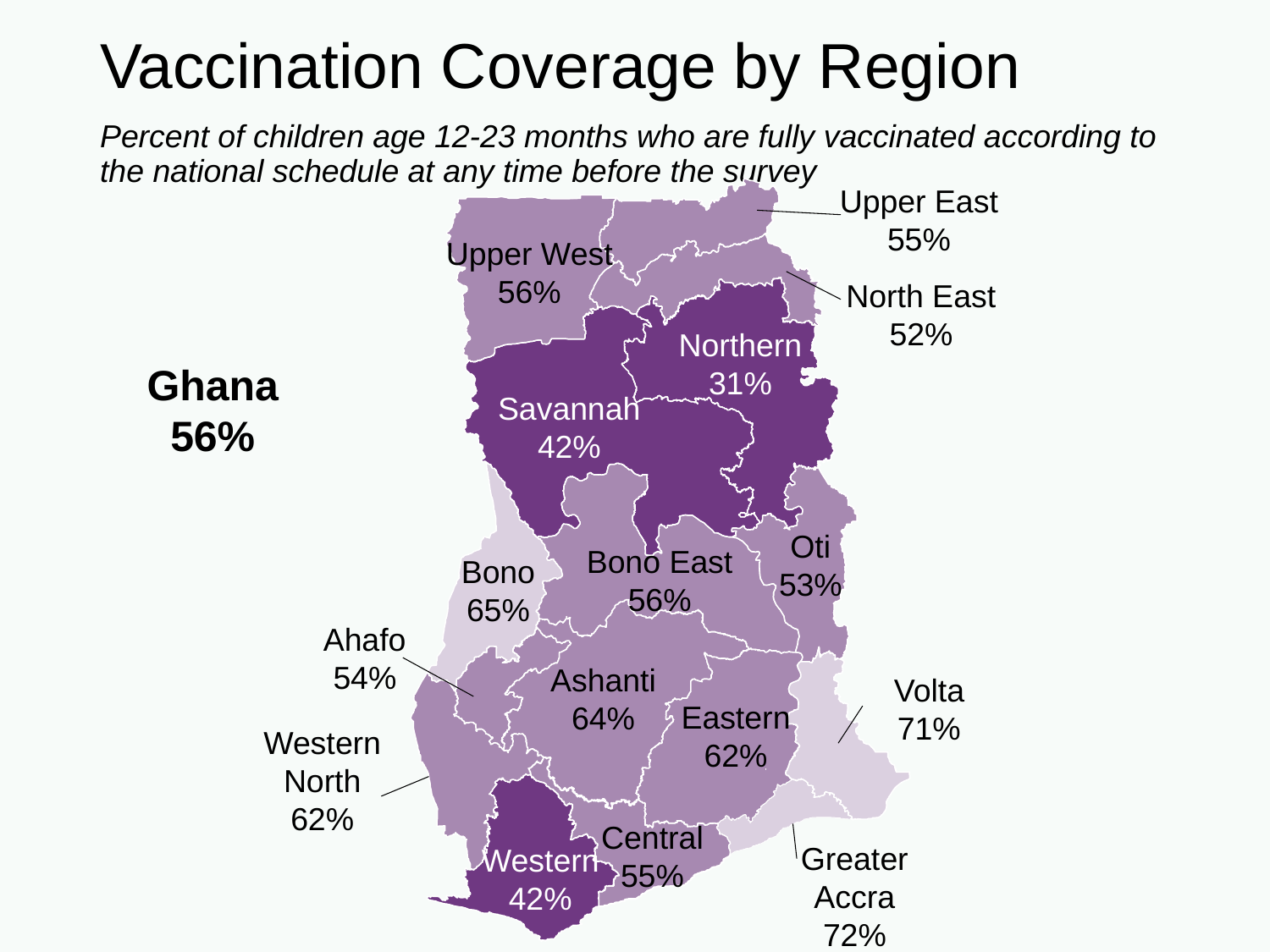

# Vaccination Coverage by Region
Percent of children age 12-23 months who are fully vaccinated according to the national schedule at any time before the survey

Upper East
55%
Upper West
56%
North East
52%
Northern
31%
Savannah
42%
Oti
53%
Bono East
56%
Bono
65%
Ashanti
64%
Volta
71%
Eastern
62%
Central
55%
Ahafo
54%
Western North
62%

Western
42%
Greater Accra
72%
Ghana
56%